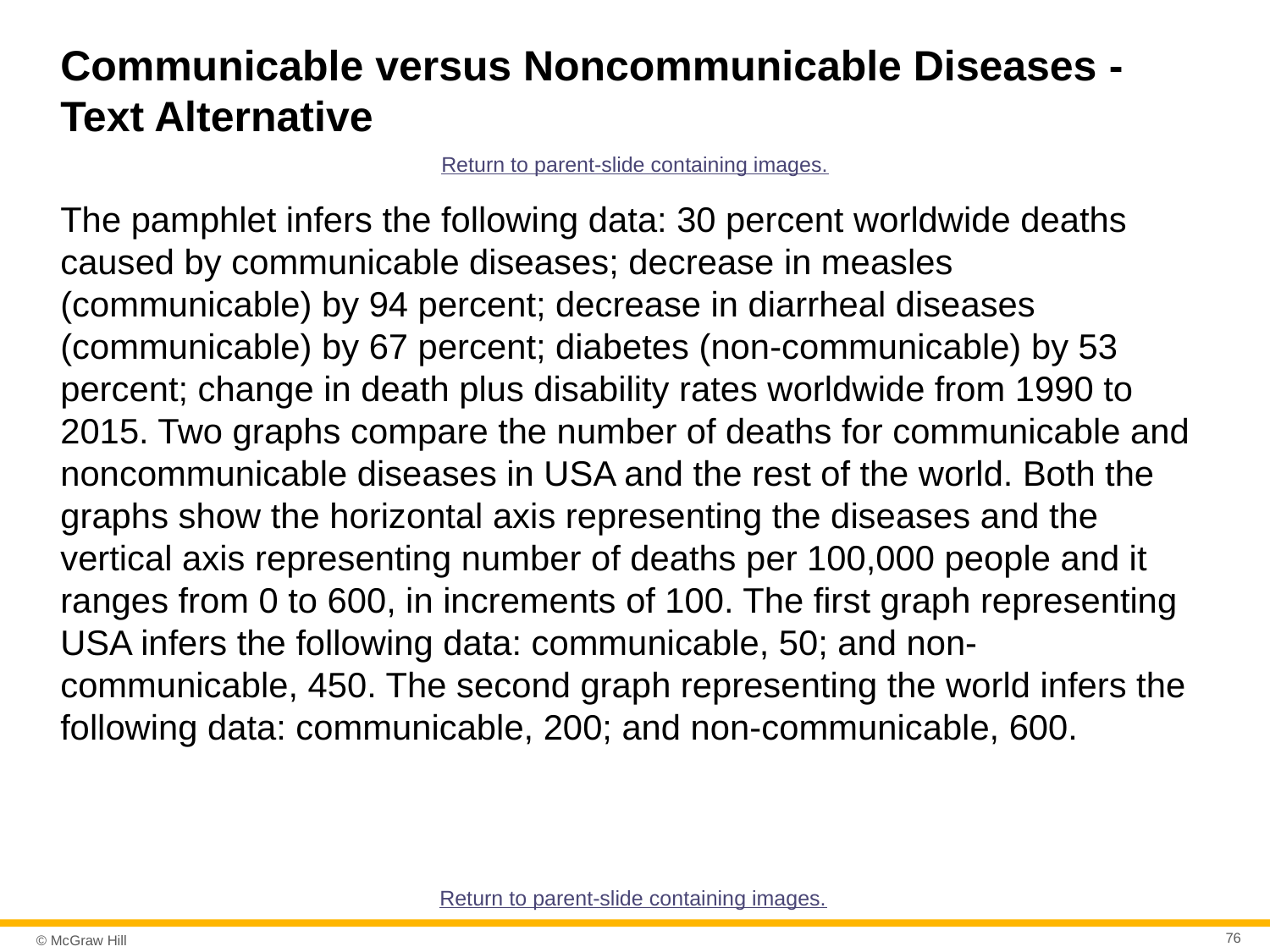

# Communicable versus Noncommunicable Diseases - Text Alternative
Return to parent-slide containing images.
The pamphlet infers the following data: 30 percent worldwide deaths caused by communicable diseases; decrease in measles (communicable) by 94 percent; decrease in diarrheal diseases (communicable) by 67 percent; diabetes (non-communicable) by 53 percent; change in death plus disability rates worldwide from 1990 to 2015. Two graphs compare the number of deaths for communicable and noncommunicable diseases in USA and the rest of the world. Both the graphs show the horizontal axis representing the diseases and the vertical axis representing number of deaths per 100,000 people and it ranges from 0 to 600, in increments of 100. The first graph representing USA infers the following data: communicable, 50; and non-communicable, 450. The second graph representing the world infers the following data: communicable, 200; and non-communicable, 600.
Return to parent-slide containing images.